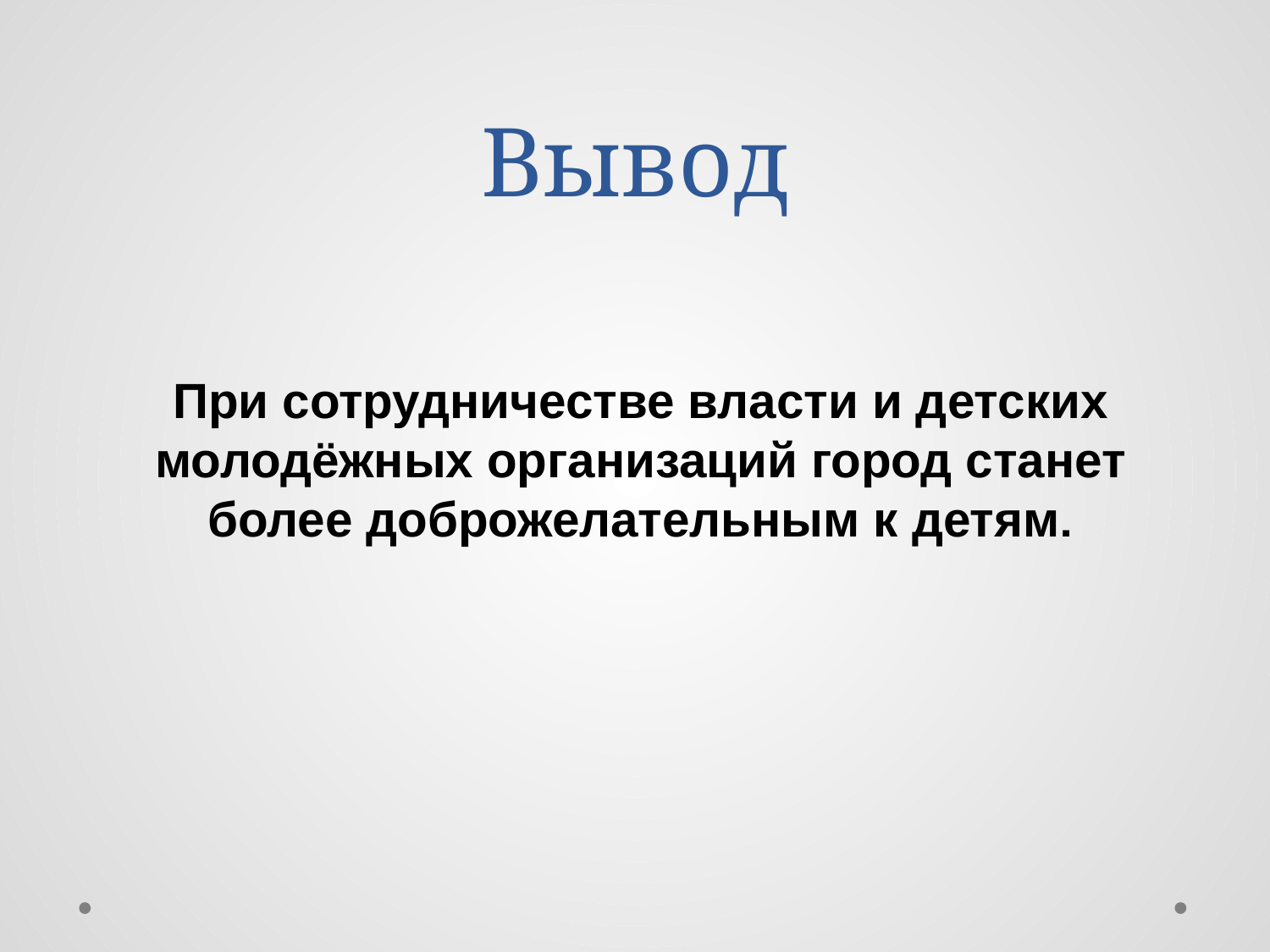

# Вывод
При сотрудничестве власти и детских молодёжных организаций город станет более доброжелательным к детям.